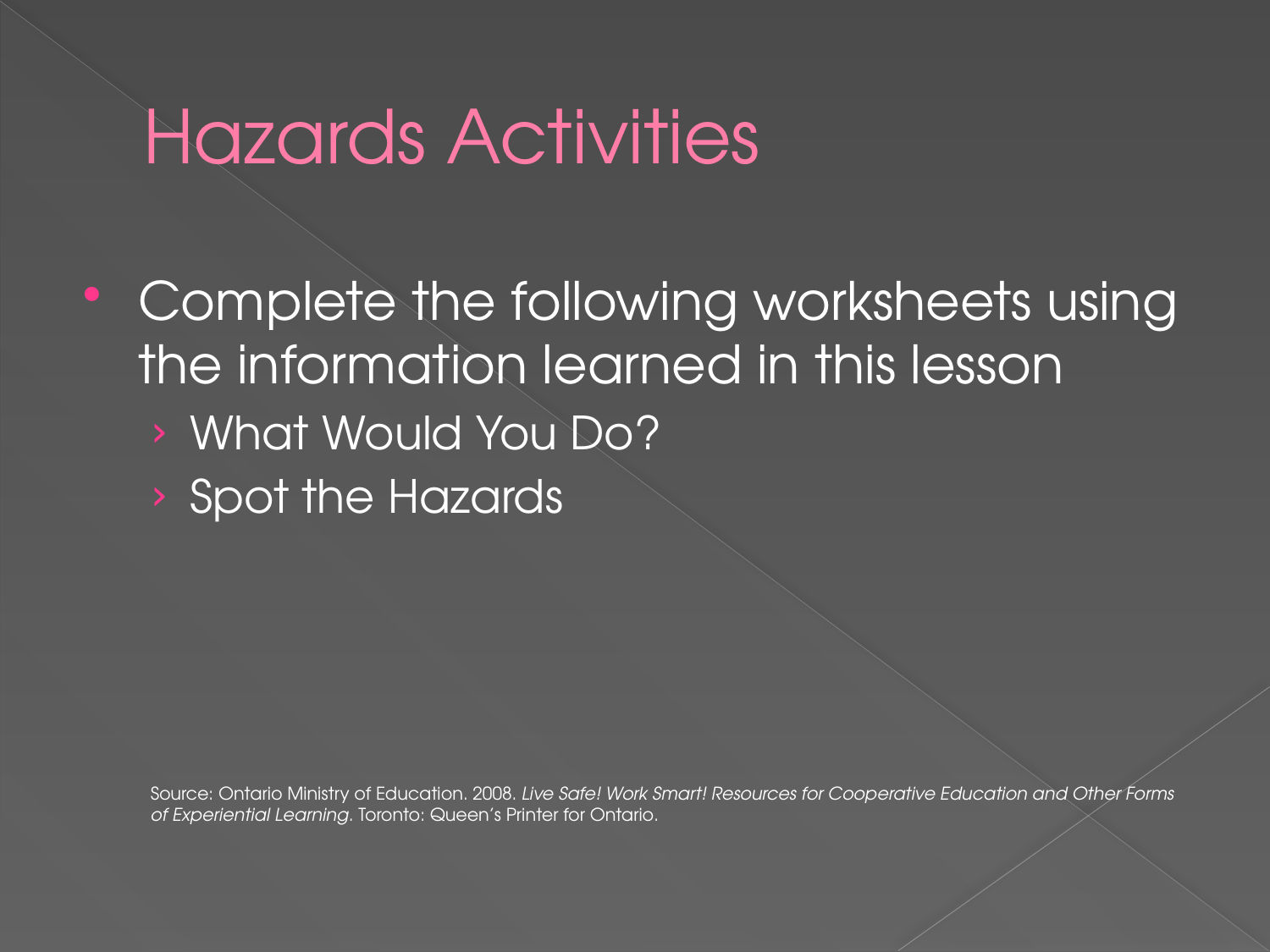

# Hazards Activities
Complete the following worksheets using the information learned in this lesson
What Would You Do?
Spot the Hazards

Source: Ontario Ministry of Education. 2008. Live Safe! Work Smart! Resources for Cooperative Education and Other Forms of Experiential Learning. Toronto: Queen’s Printer for Ontario.